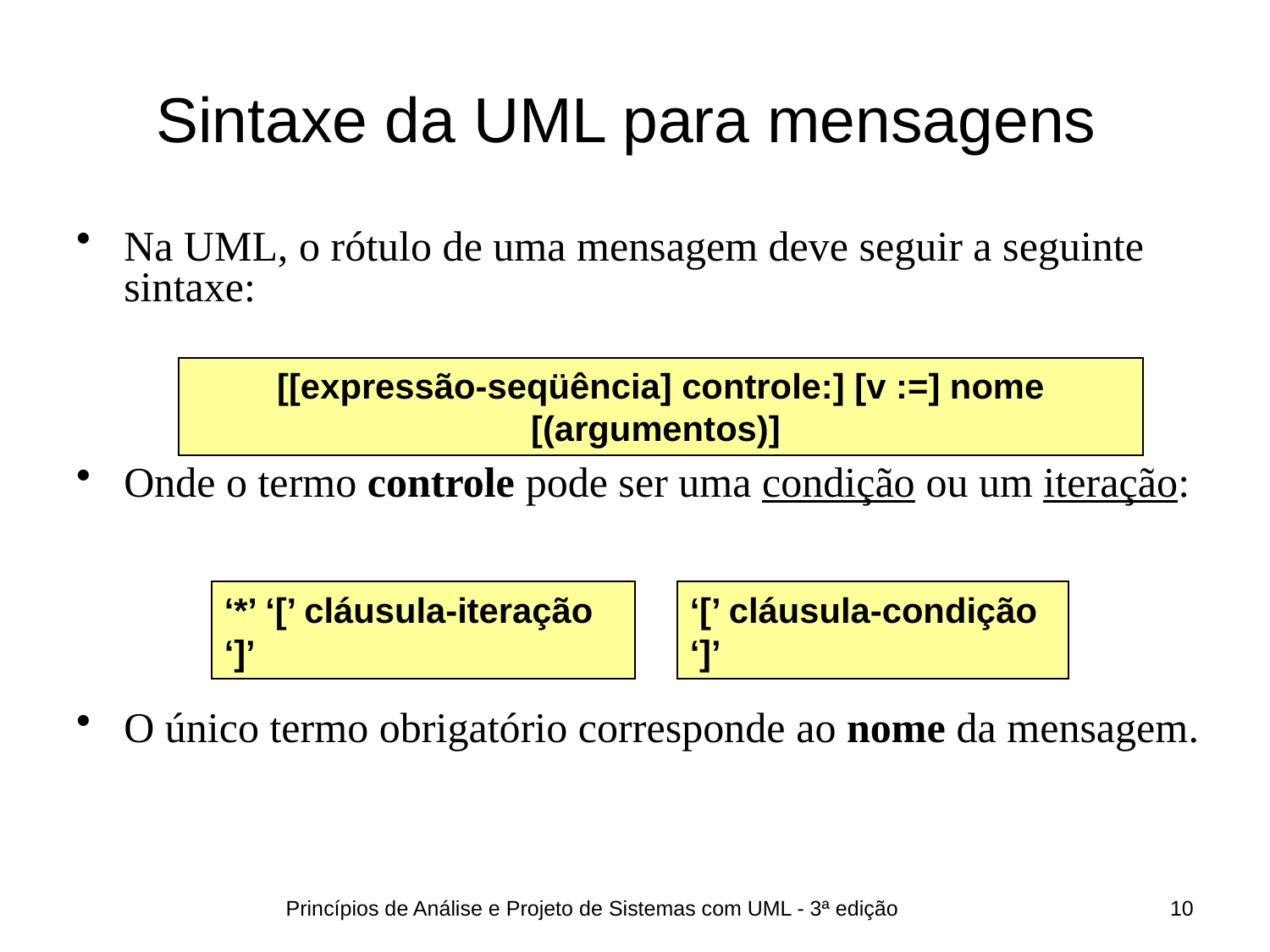

# Sintaxe da UML para mensagens
Na UML, o rótulo de uma mensagem deve seguir a seguinte sintaxe:

Onde o termo controle pode ser uma condição ou um iteração:

O único termo obrigatório corresponde ao nome da mensagem.

[[expressão-seqüência] controle:] [v :=] nome [(argumentos)]
‘*’ ‘[’ cláusula-iteração ‘]’
‘[’ cláusula-condição ‘]’
Princípios de Análise e Projeto de Sistemas com UML - 3ª edição
10